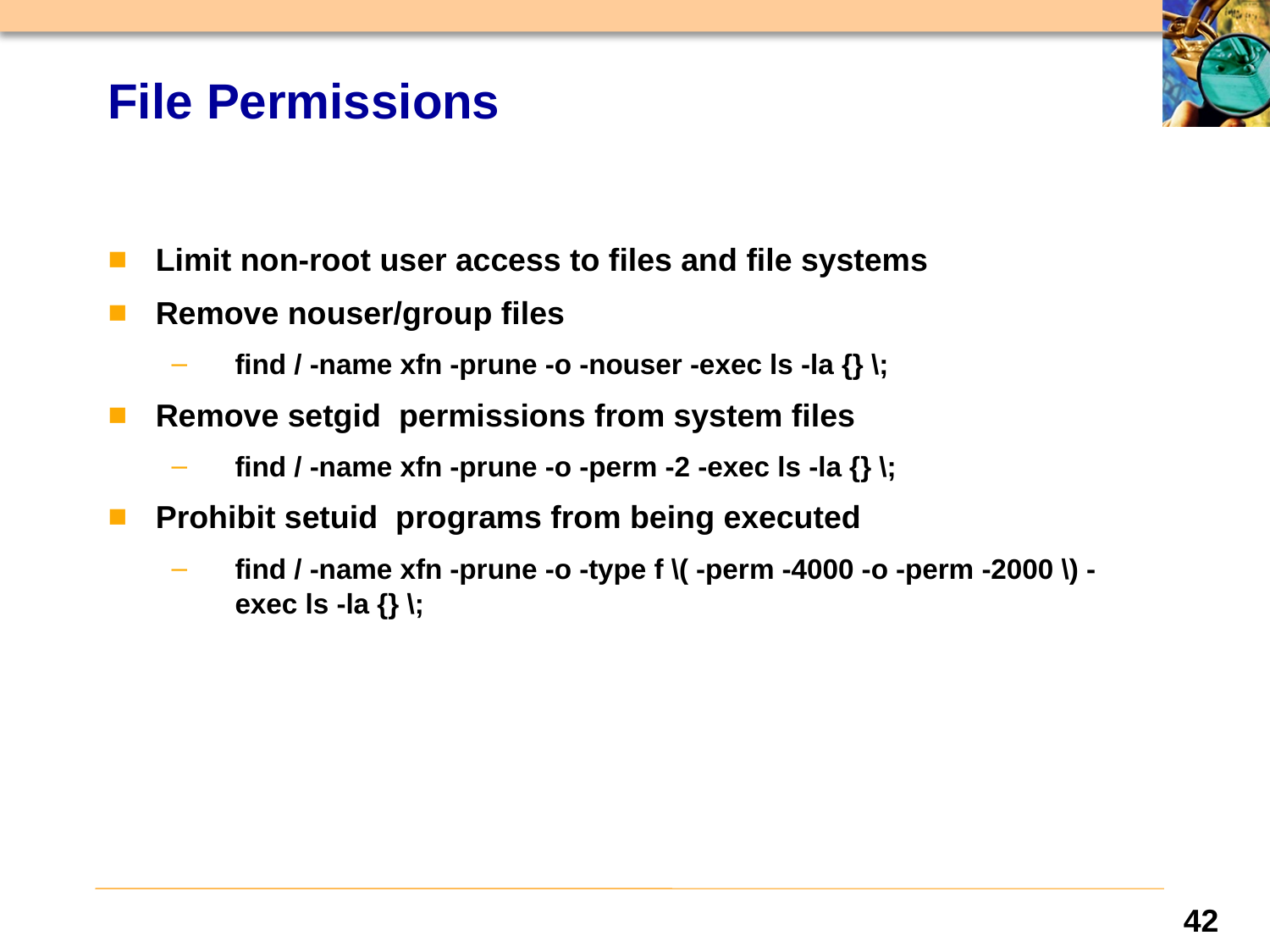

# File Permissions

Limit non-root user access to files and file systems
Remove nouser/group files
find / -name xfn -prune -o -nouser -exec ls -la {} \;
Remove setgid  permissions from system files
find / -name xfn -prune -o -perm -2 -exec ls -la {} \;
Prohibit setuid  programs from being executed
find / -name xfn -prune -o -type f \( -perm -4000 -o -perm -2000 \) -exec ls -la {} \;